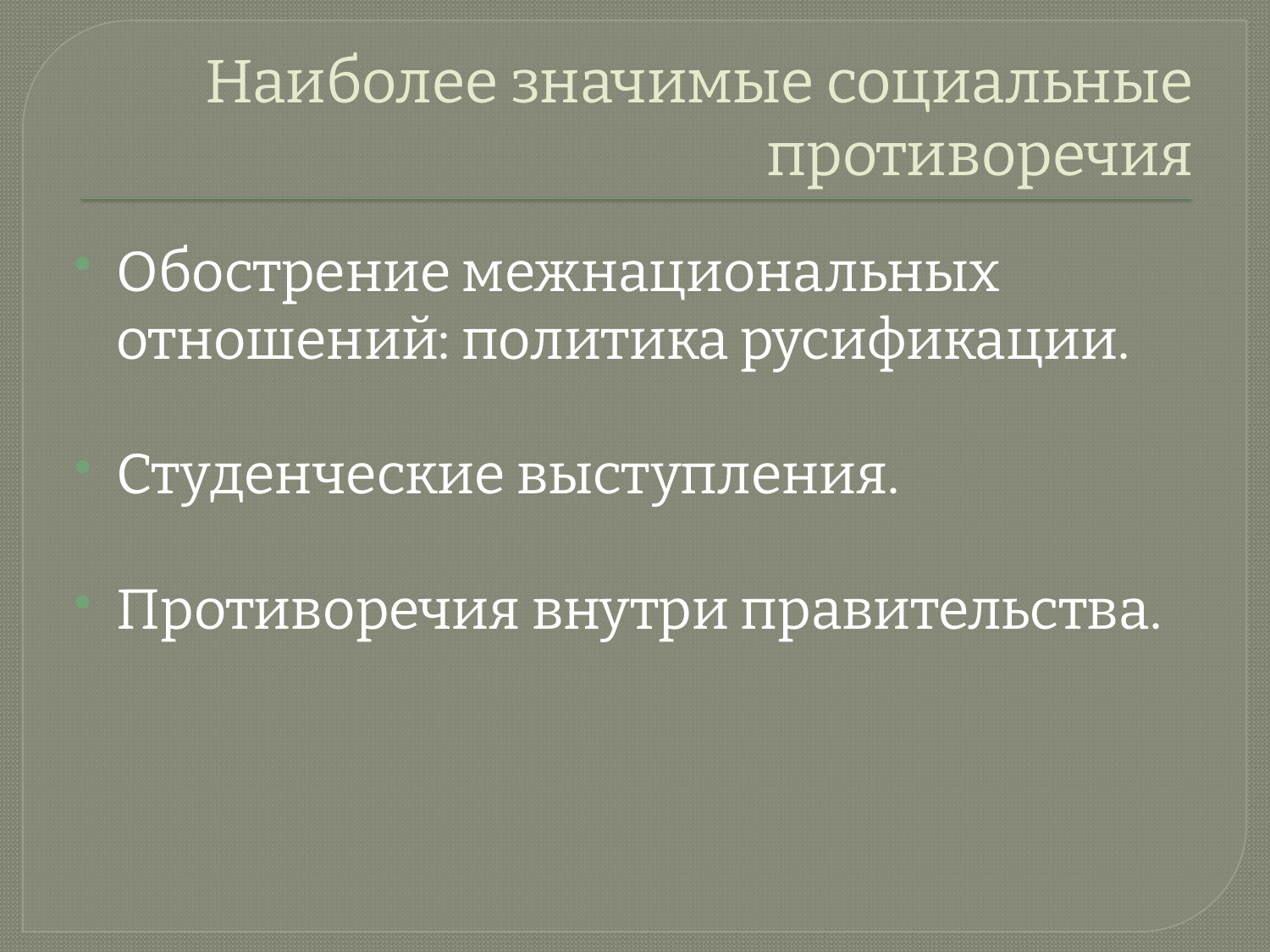

# Наиболее значимые социальные противоречия
Обострение межнациональных отношений: политика русификации.

Студенческие выступления.

Противоречия внутри правительства.